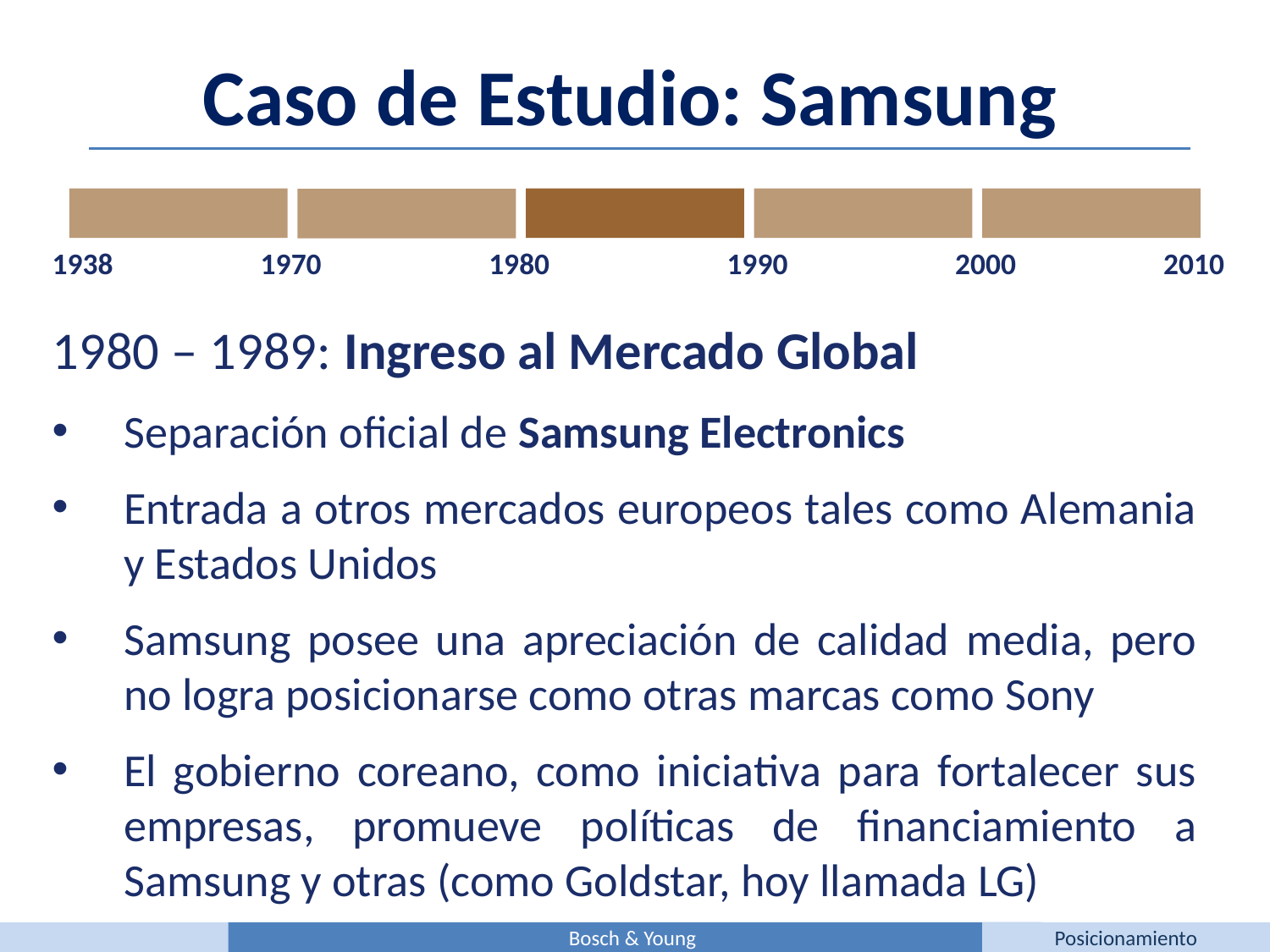

Caso de Estudio: Samsung

1938
1970
1980
1990
2000
2010
1980 – 1989: Ingreso al Mercado Global
Separación oficial de Samsung Electronics

Entrada a otros mercados europeos tales como Alemania y Estados Unidos

Samsung posee una apreciación de calidad media, pero no logra posicionarse como otras marcas como Sony

El gobierno coreano, como iniciativa para fortalecer sus empresas, promueve políticas de financiamiento a Samsung y otras (como Goldstar, hoy llamada LG)

Bosch & Young
Posicionamiento